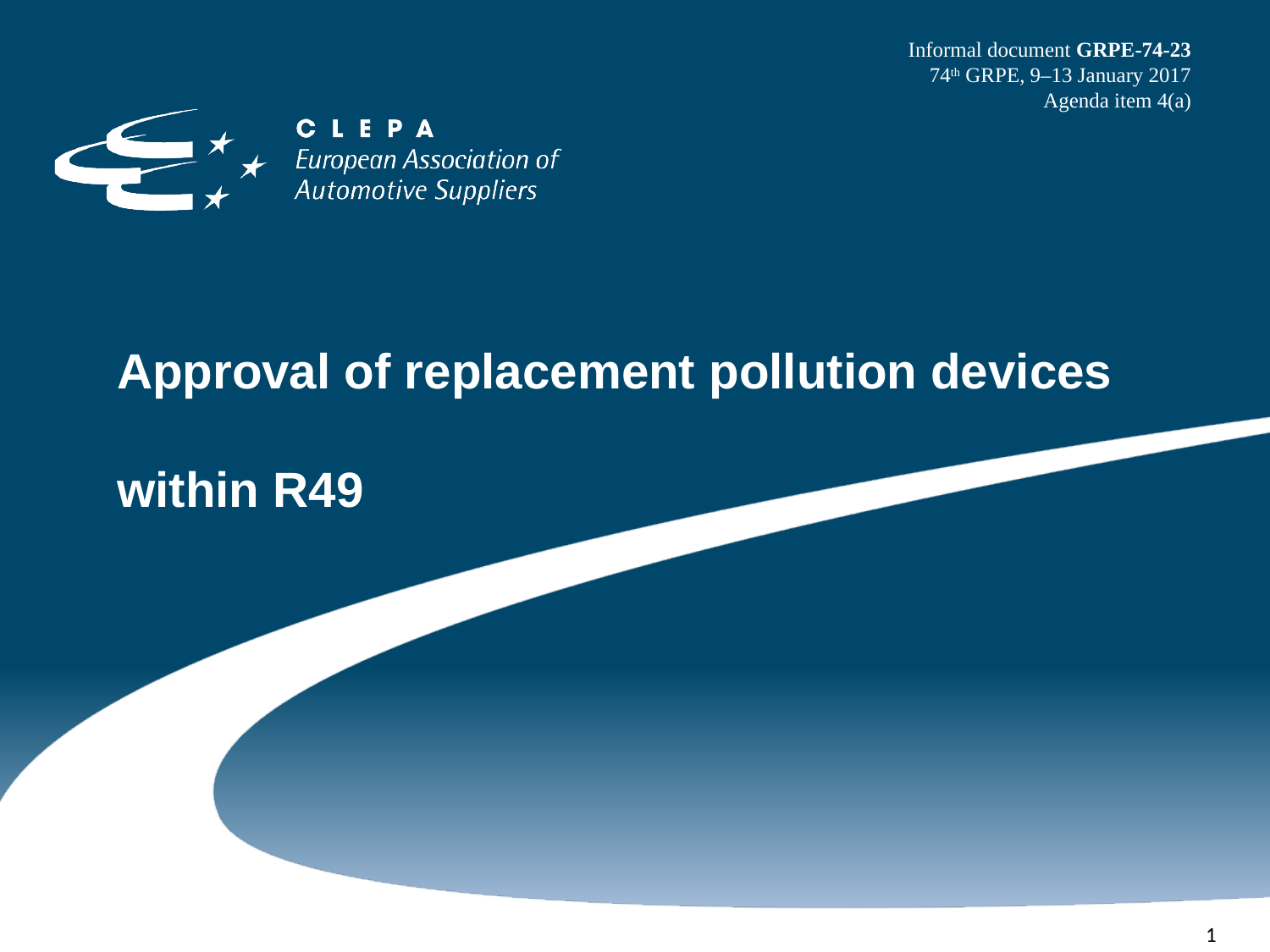

Informal document GRPE-74-23
74th GRPE, 9–13 January 2017
Agenda item 4(a)
# Approval of replacement pollution devices within R49
1